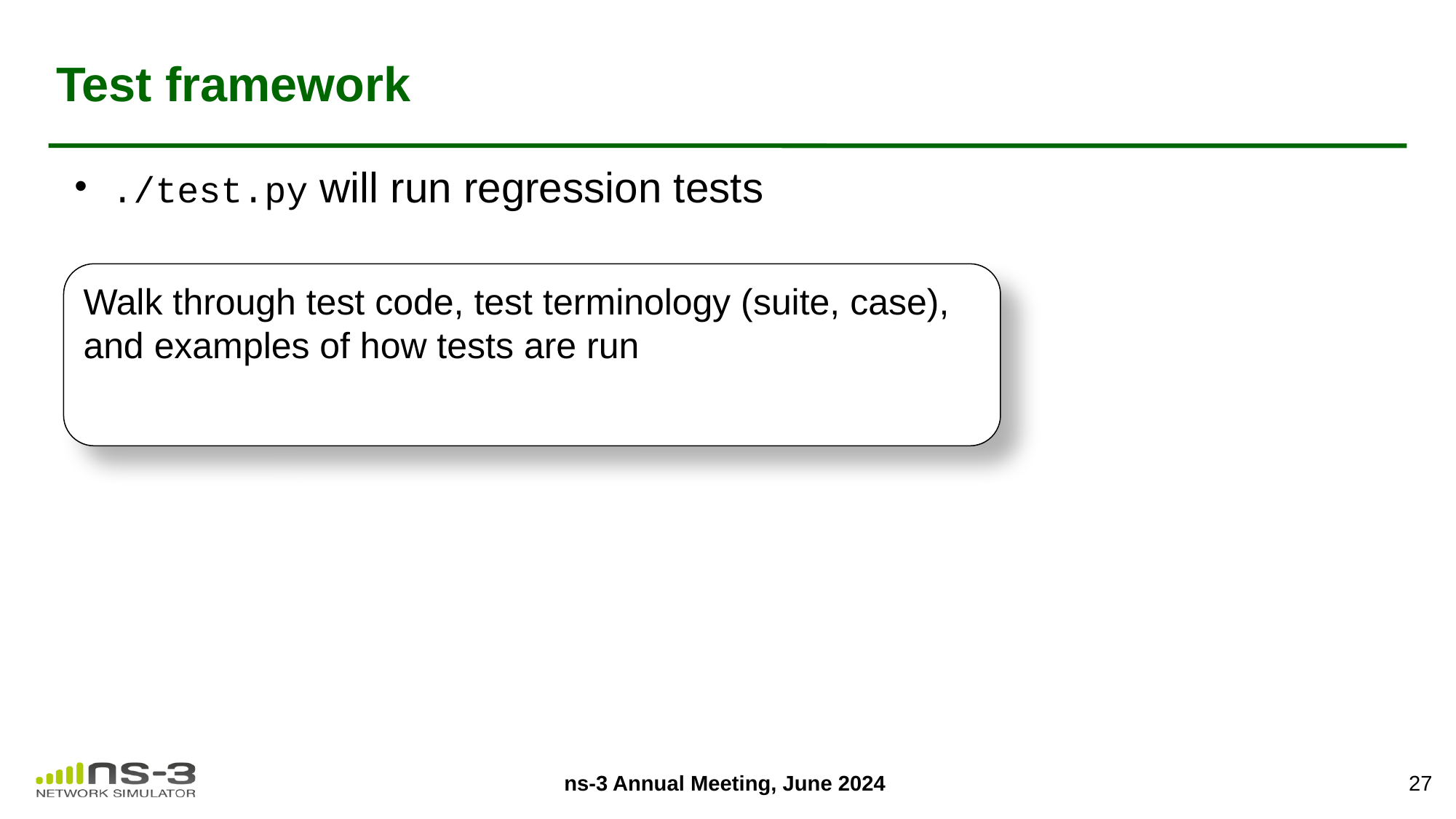

# Test framework
./test.py will run regression tests

Walk through test code, test terminology (suite, case), and examples of how tests are run
27
ns-3 Annual Meeting, June 2024